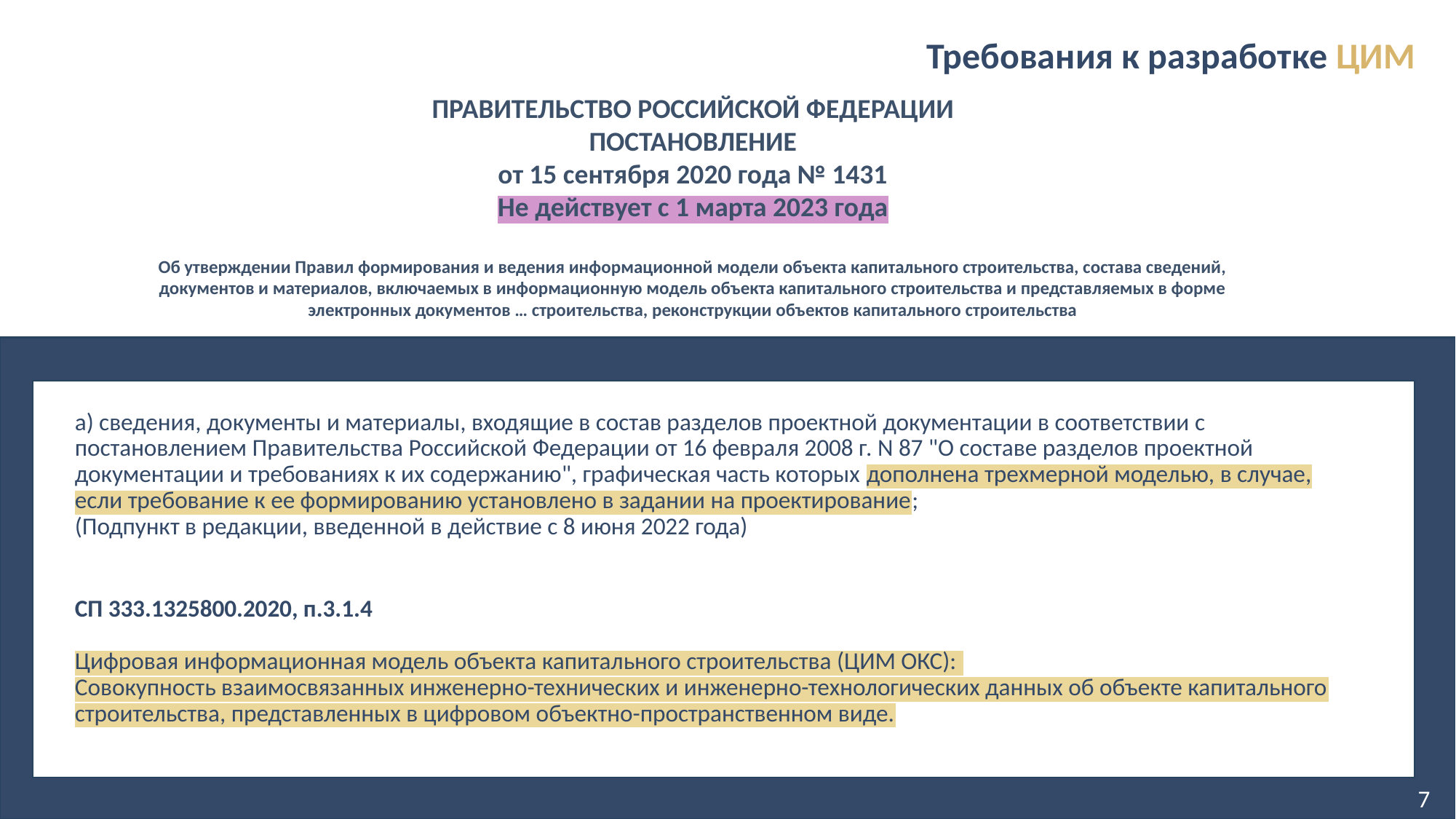

# Требования к разработке ЦИМ
ПРАВИТЕЛЬСТВО РОССИЙСКОЙ ФЕДЕРАЦИИ
ПОСТАНОВЛЕНИЕ
от 15 сентября 2020 года № 1431
Не действует с 1 марта 2023 года

Об утверждении Правил формирования и ведения информационной модели объекта капитального строительства, состава сведений, документов и материалов, включаемых в информационную модель объекта капитального строительства и представляемых в форме электронных документов … строительства, реконструкции объектов капитального строительства

а) сведения, документы и материалы, входящие в состав разделов проектной документации в соответствии с постановлением Правительства Российской Федерации от 16 февраля 2008 г. N 87 "О составе разделов проектной документации и требованиях к их содержанию", графическая часть которых дополнена трехмерной моделью, в случае, если требование к ее формированию установлено в задании на проектирование;
(Подпункт в редакции, введенной в действие с 8 июня 2022 года)
СП 333.1325800.2020, п.3.1.4

Цифровая информационная модель объекта капитального строительства (ЦИМ ОКС):
Совокупность взаимосвязанных инженерно-технических и инженерно-технологических данных об объекте капитального строительства, представленных в цифровом объектно-пространственном виде.
7